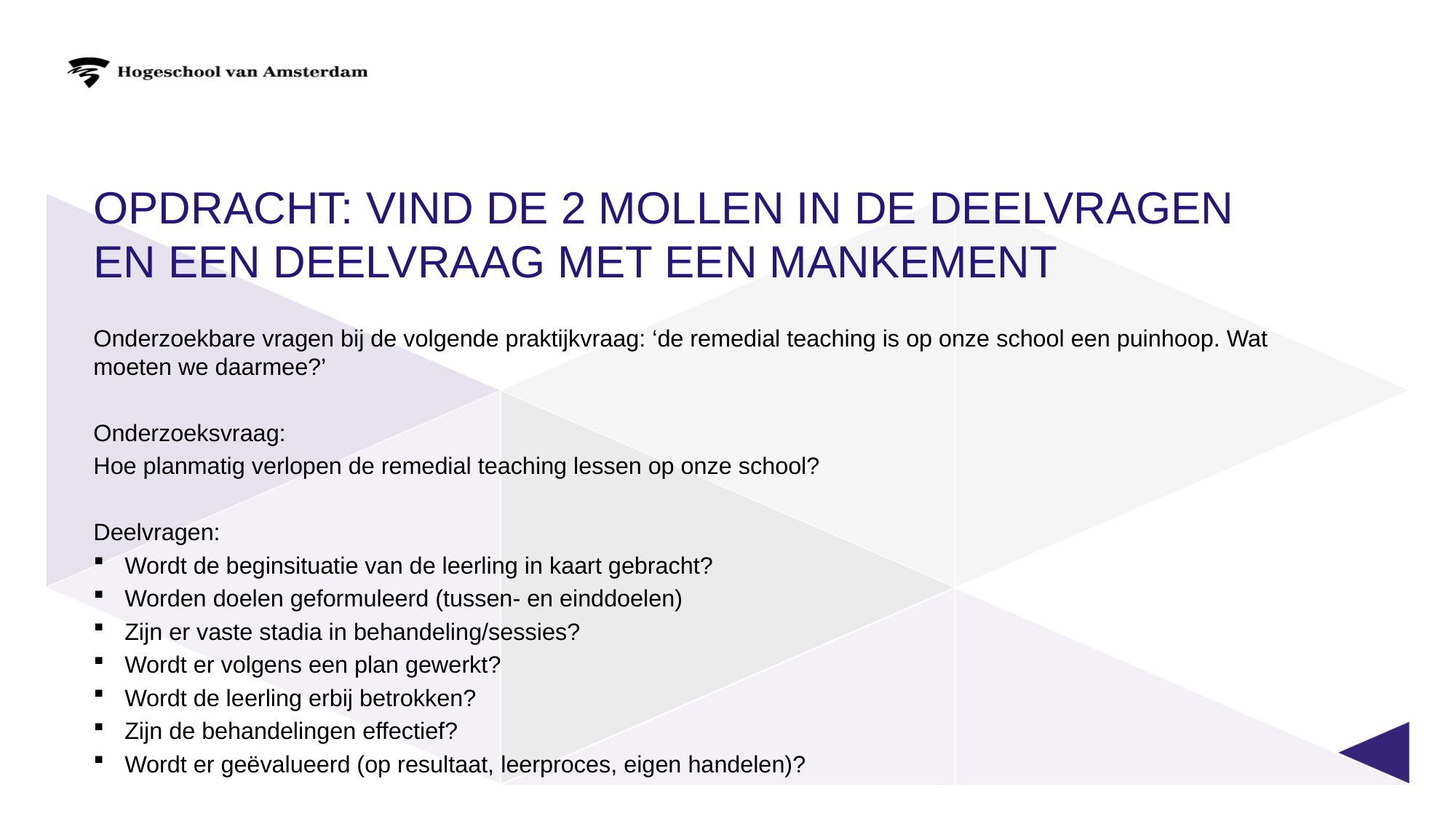

# Opdracht: Vind de 2 mollen in de deelvragen en een deelvraag met een mankement
Onderzoekbare vragen bij de volgende praktijkvraag: ‘de remedial teaching is op onze school een puinhoop. Wat moeten we daarmee?’

Onderzoeksvraag:
Hoe planmatig verlopen de remedial teaching lessen op onze school?

Deelvragen:
Wordt de beginsituatie van de leerling in kaart gebracht?
Worden doelen geformuleerd (tussen- en einddoelen)
Zijn er vaste stadia in behandeling/sessies?
Wordt er volgens een plan gewerkt?
Wordt de leerling erbij betrokken?
Zijn de behandelingen effectief?
Wordt er geëvalueerd (op resultaat, leerproces, eigen handelen)?

12
12